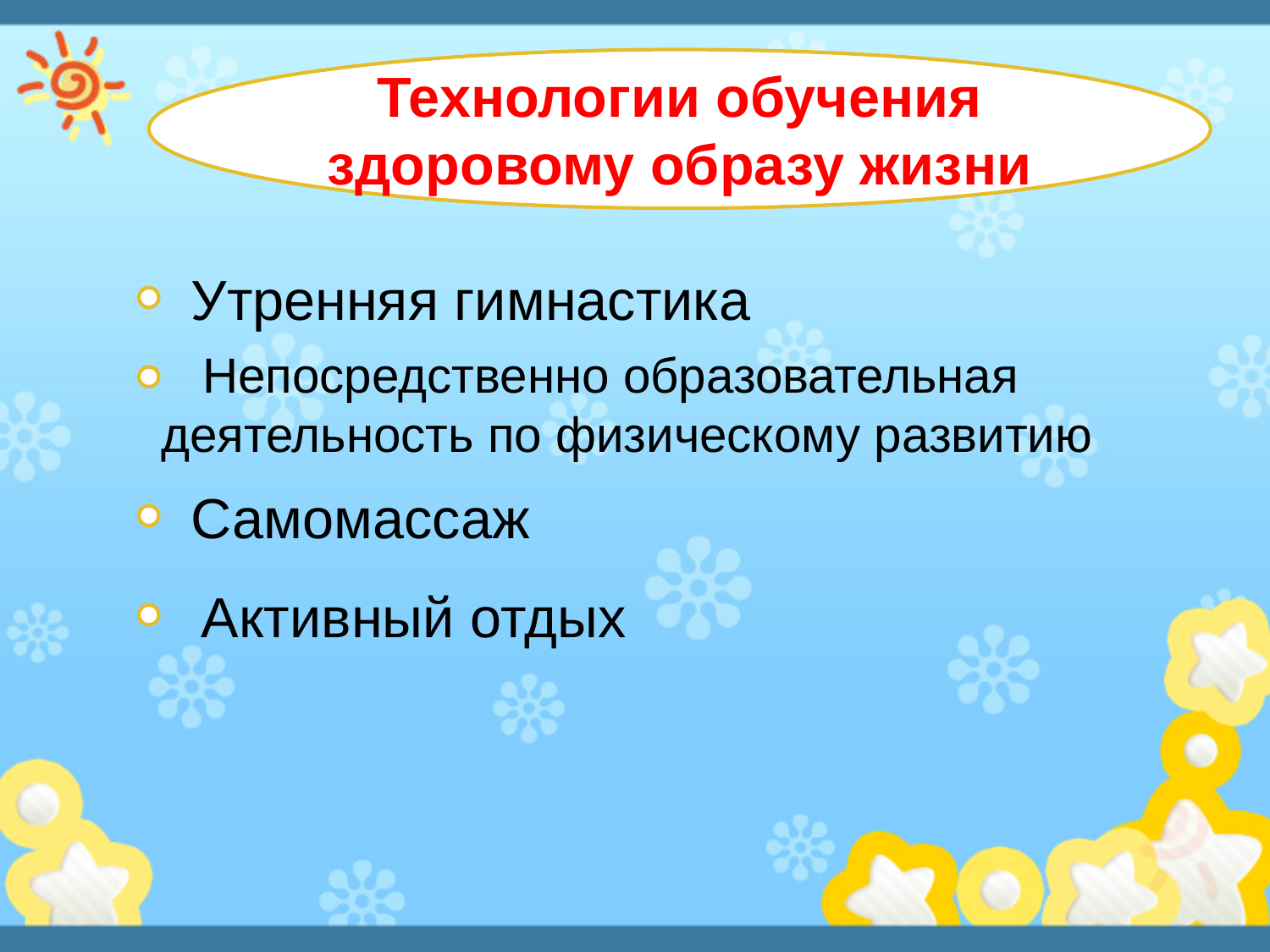

Технологии обучения здоровому образу жизни

Утренняя гимнастика

   Непосредственно образовательная      деятельность по физическому развитию

Самомассаж

Активный отдых